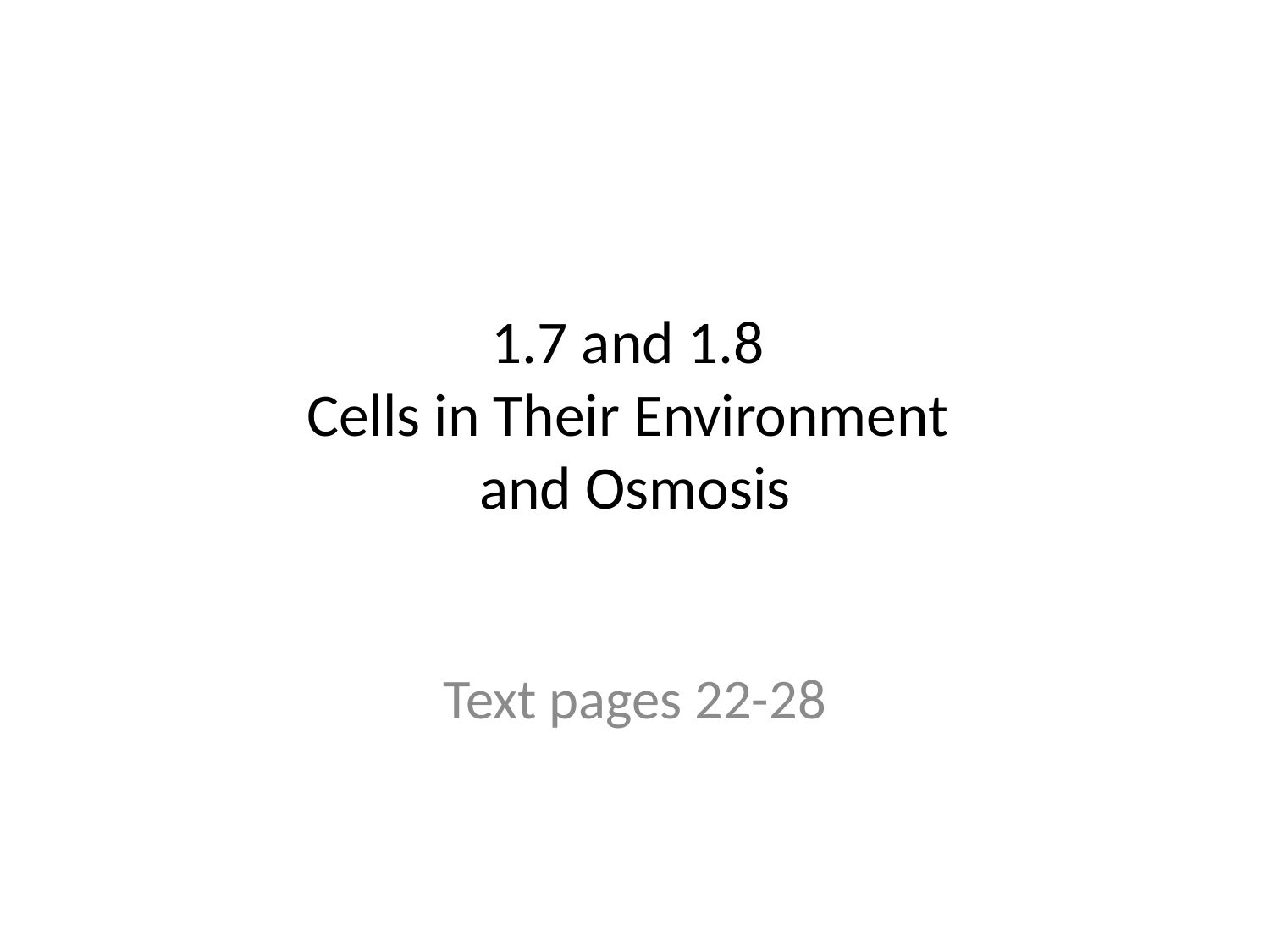

# 1.7 and 1.8 Cells in Their Environment and Osmosis
Text pages 22-28